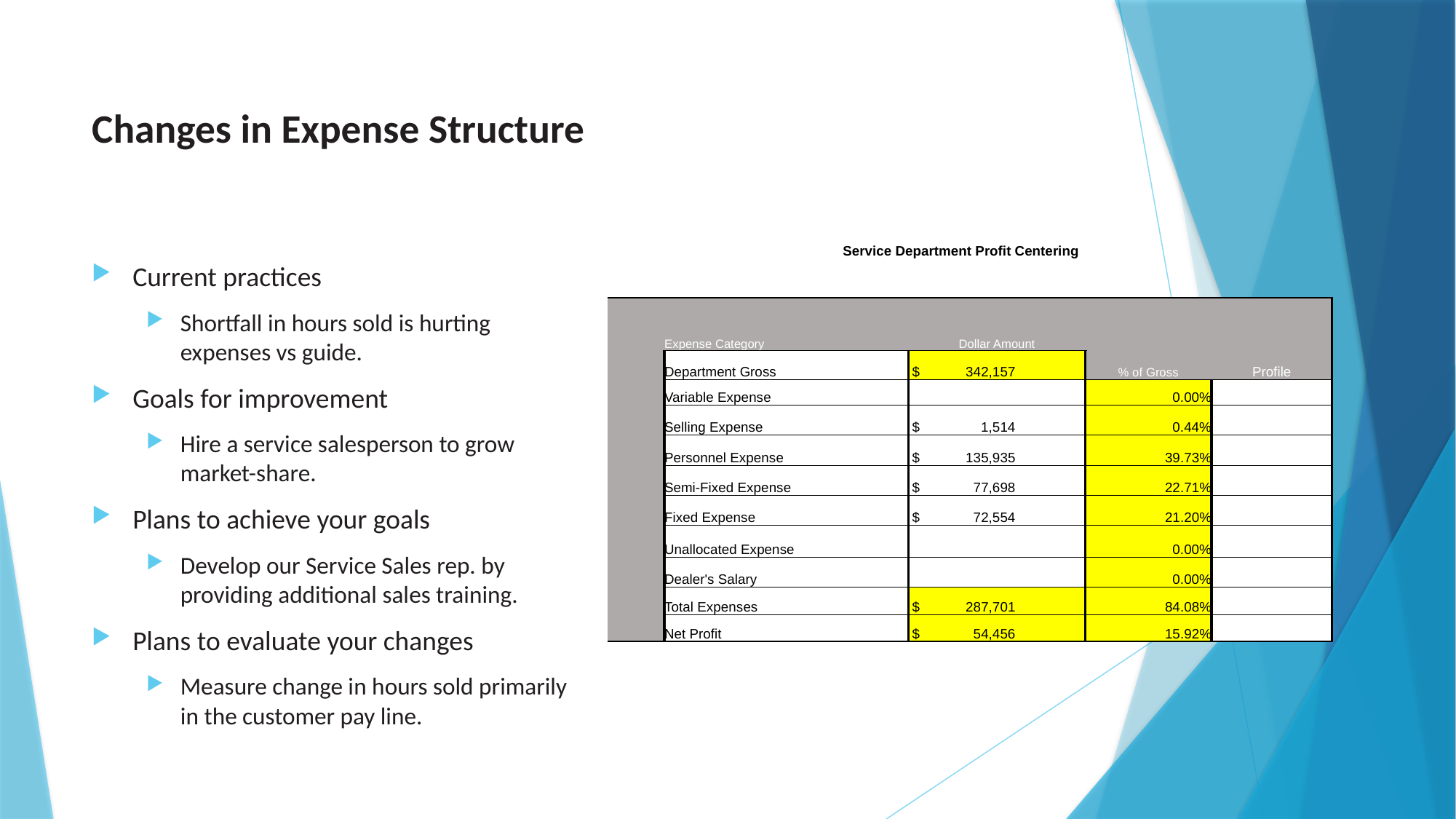

# Changes in Expense Structure

Current practices
Shortfall in hours sold is hurting expenses vs guide.
Goals for improvement
Hire a service salesperson to grow market-share.
Plans to achieve your goals
Develop our Service Sales rep. by providing additional sales training.
Plans to evaluate your changes
Measure change in hours sold primarily in the customer pay line.

|  |  |  |  |  |
| --- | --- | --- | --- | --- |
| Service Department Profit Centering |  |  |  |  |
|  |  |  |  |  |
|  | Expense Category | Dollar Amount |  |  |
|  | Department Gross | $ 342,157 | % of Gross | Profile |
|  | Variable Expense |  | 0.00% |  |
|  | Selling Expense | $ 1,514 | 0.44% |  |
|  | Personnel Expense | $ 135,935 | 39.73% |  |
|  | Semi-Fixed Expense | $ 77,698 | 22.71% |  |
|  | Fixed Expense | $ 72,554 | 21.20% |  |
|  | Unallocated Expense |  | 0.00% |  |
|  | Dealer's Salary |  | 0.00% |  |
|  | Total Expenses | $ 287,701 | 84.08% |  |
|  | Net Profit | $ 54,456 | 15.92% |  |